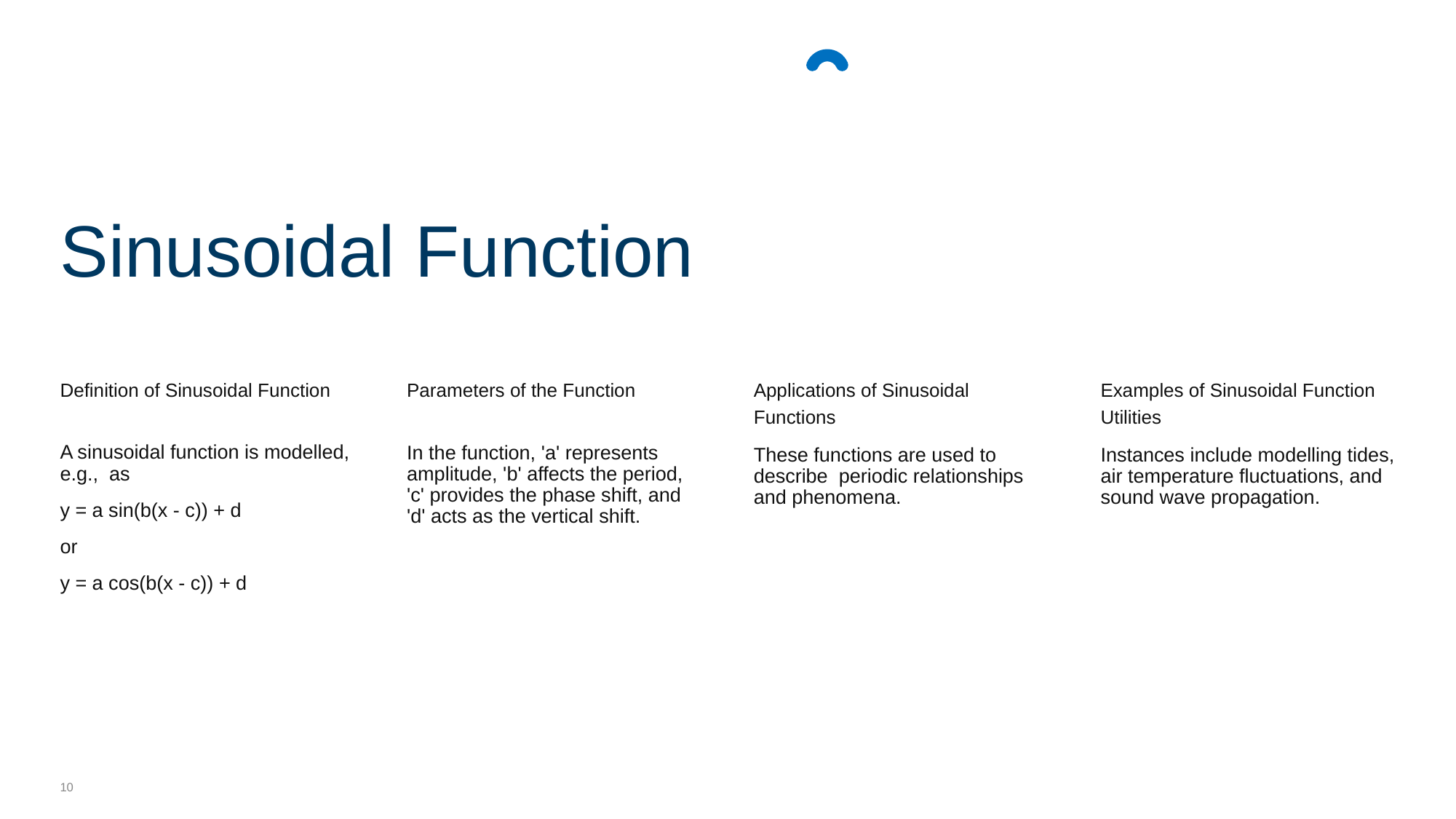

Sinusoidal Function
Parameters of the Function
Applications of Sinusoidal Functions
Examples of Sinusoidal Function Utilities
Definition of Sinusoidal Function
A sinusoidal function is modelled, e.g.,  as
y = a sin(b(x - c)) + d
or
y = a cos(b(x - c)) + d
In the function, 'a' represents amplitude, 'b' affects the period, 'c' provides the phase shift, and 'd' acts as the vertical shift.
These functions are used to describe  periodic relationships and phenomena.
Instances include modelling tides, air temperature fluctuations, and sound wave propagation.
10